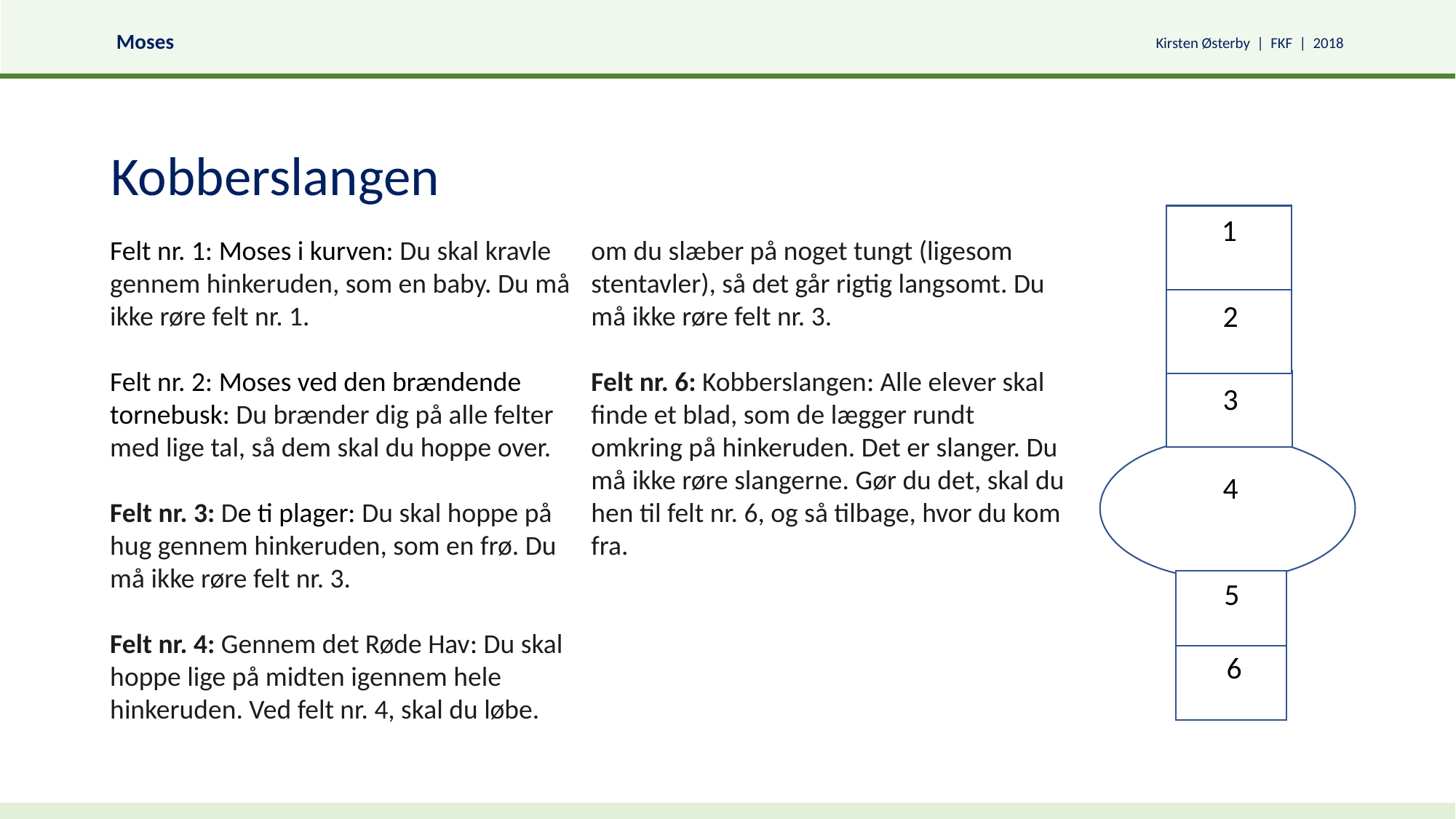

# Kobberslangen

1
2
3
4
5
6
Felt nr. 1: Moses i kurven: Du skal kravle gennem hinkeruden, som en baby. Du må ikke røre felt nr. 1.

Felt nr. 2: Moses ved den brændende tornebusk: Du brænder dig på alle felter med lige tal, så dem skal du hoppe over.

Felt nr. 3: De ti plager: Du skal hoppe på hug gennem hinkeruden, som en frø. Du må ikke røre felt nr. 3.

Felt nr. 4: Gennem det Røde Hav: Du skal hoppe lige på midten igennem hele hinkeruden. Ved felt nr. 4, skal du løbe.

Felt nr. 5: De ti bud: Du skal hoppe, som om du slæber på noget tungt (ligesom stentavler), så det går rigtig langsomt. Du må ikke røre felt nr. 3.

Felt nr. 6: Kobberslangen: Alle elever skal finde et blad, som de lægger rundt omkring på hinkeruden. Det er slanger. Du må ikke røre slangerne. Gør du det, skal du hen til felt nr. 6, og så tilbage, hvor du kom fra.